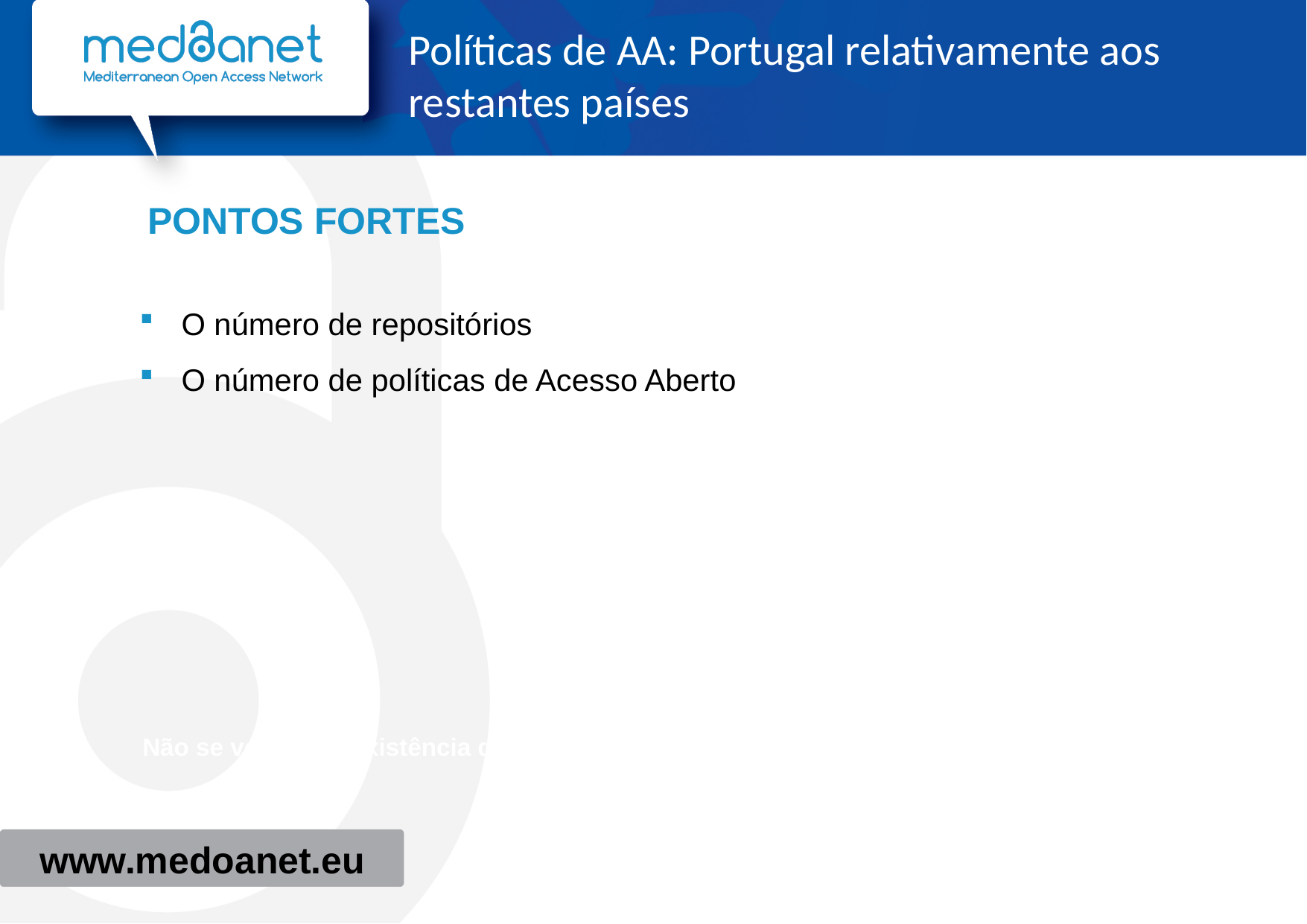

# Políticas de AA: Portugal relativamente aos restantes países
PONTOS FORTES
O número de repositórios
O número de políticas de Acesso Aberto
Não se verifica  a existência de políticas de preservação dos resultados da investigação
www.medoanet.eu